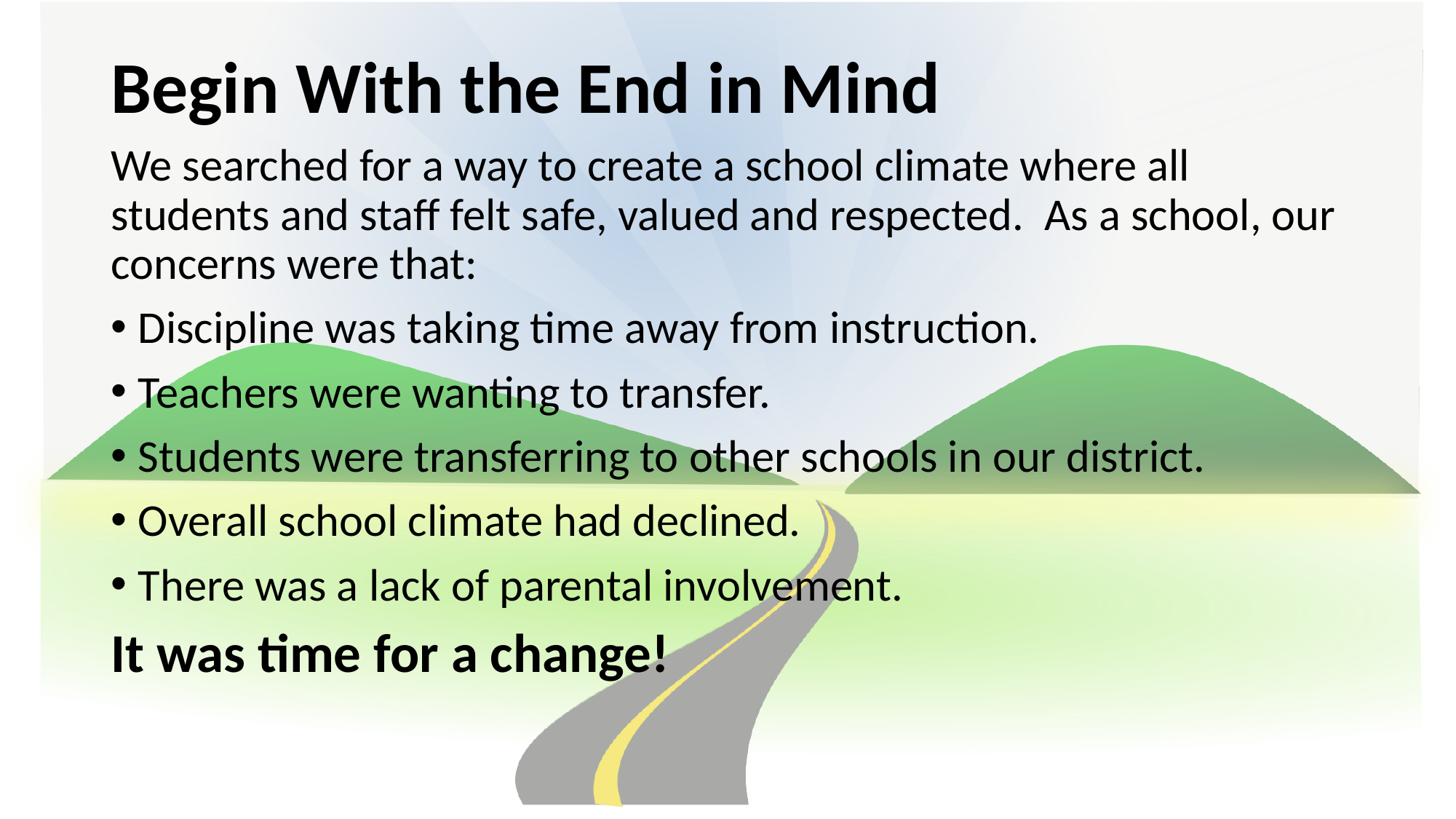

# Begin With the End in Mind
We searched for a way to create a school climate where all students and staff felt safe, valued and respected.  As a school, our concerns were that:
Discipline was taking time away from instruction.
Teachers were wanting to transfer.
Students were transferring to other schools in our district.
Overall school climate had declined.
There was a lack of parental involvement.
It was time for a change!